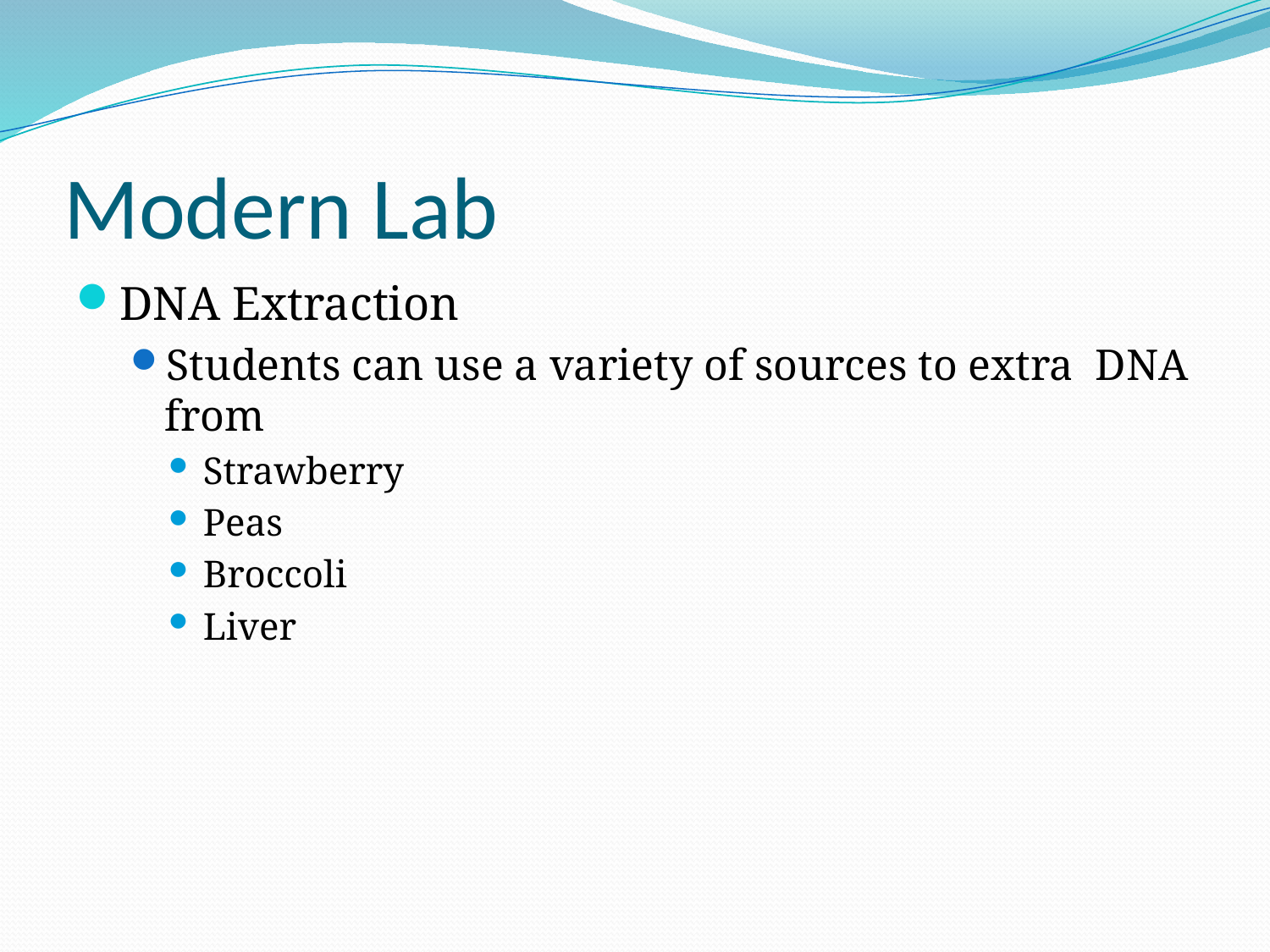

# Modern Lab
DNA Extraction
Students can use a variety of sources to extra  DNA from
Strawberry
Peas
Broccoli
Liver